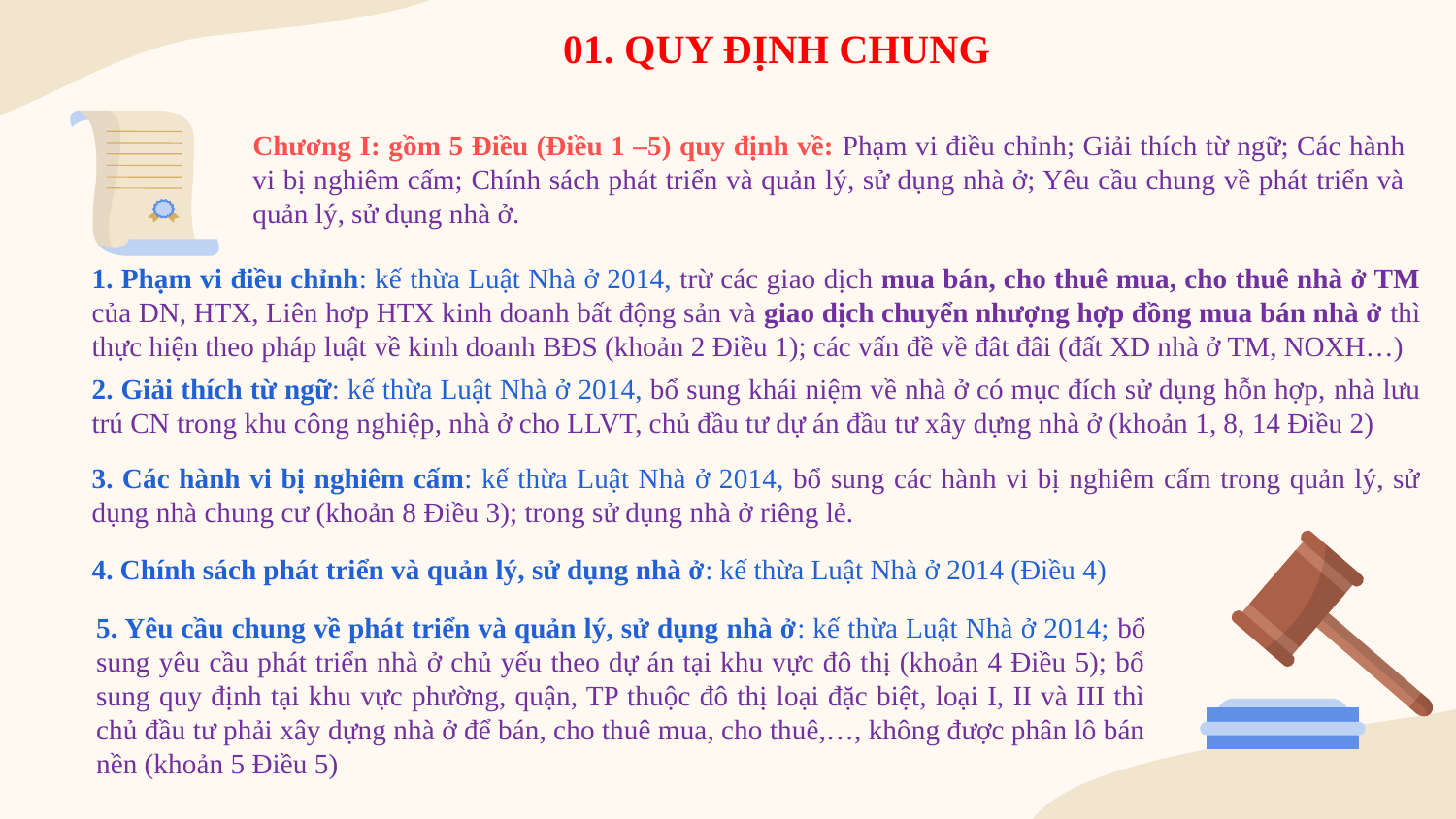

# 01. QUY ĐỊNH CHUNG

Chương I: gồm 5 Điều (Điều 1 –5) quy định về: Phạm vi điều chỉnh; Giải thích từ ngữ; Các hành vi bị nghiêm cấm; Chính sách phát triển và quản lý, sử dụng nhà ở; Yêu cầu chung về phát triển và quản lý, sử dụng nhà ở.
1. Phạm vi điều chỉnh: kế thừa Luật Nhà ở 2014, trừ các giao dịch mua bán, cho thuê mua, cho thuê nhà ở TM của DN, HTX, Liên hơp HTX kinh doanh bất động sản và giao dịch chuyển nhượng hợp đồng mua bán nhà ở thì thực hiện theo pháp luật về kinh doanh BĐS (khoản 2 Điều 1); các vấn đề về đât đâi (đất XD nhà ở TM, NOXH…)
2. Giải thích từ ngữ: kế thừa Luật Nhà ở 2014, bổ sung khái niệm về nhà ở có mục đích sử dụng hỗn hợp, nhà lưu trú CN trong khu công nghiệp, nhà ở cho LLVT, chủ đầu tư dự án đầu tư xây dựng nhà ở (khoản 1, 8, 14 Điều 2)
3. Các hành vi bị nghiêm cấm: kế thừa Luật Nhà ở 2014, bổ sung các hành vi bị nghiêm cấm trong quản lý, sử dụng nhà chung cư (khoản 8 Điều 3); trong sử dụng nhà ở riêng lẻ.

4. Chính sách phát triển và quản lý, sử dụng nhà ở: kế thừa Luật Nhà ở 2014 (Điều 4)
5. Yêu cầu chung về phát triển và quản lý, sử dụng nhà ở: kế thừa Luật Nhà ở 2014; bổ sung yêu cầu phát triển nhà ở chủ yếu theo dự án tại khu vực đô thị (khoản 4 Điều 5); bổ sung quy định tại khu vực phường, quận, TP thuộc đô thị loại đặc biệt, loại I, II và III thì chủ đầu tư phải xây dựng nhà ở để bán, cho thuê mua, cho thuê,…, không được phân lô bán nền (khoản 5 Điều 5)